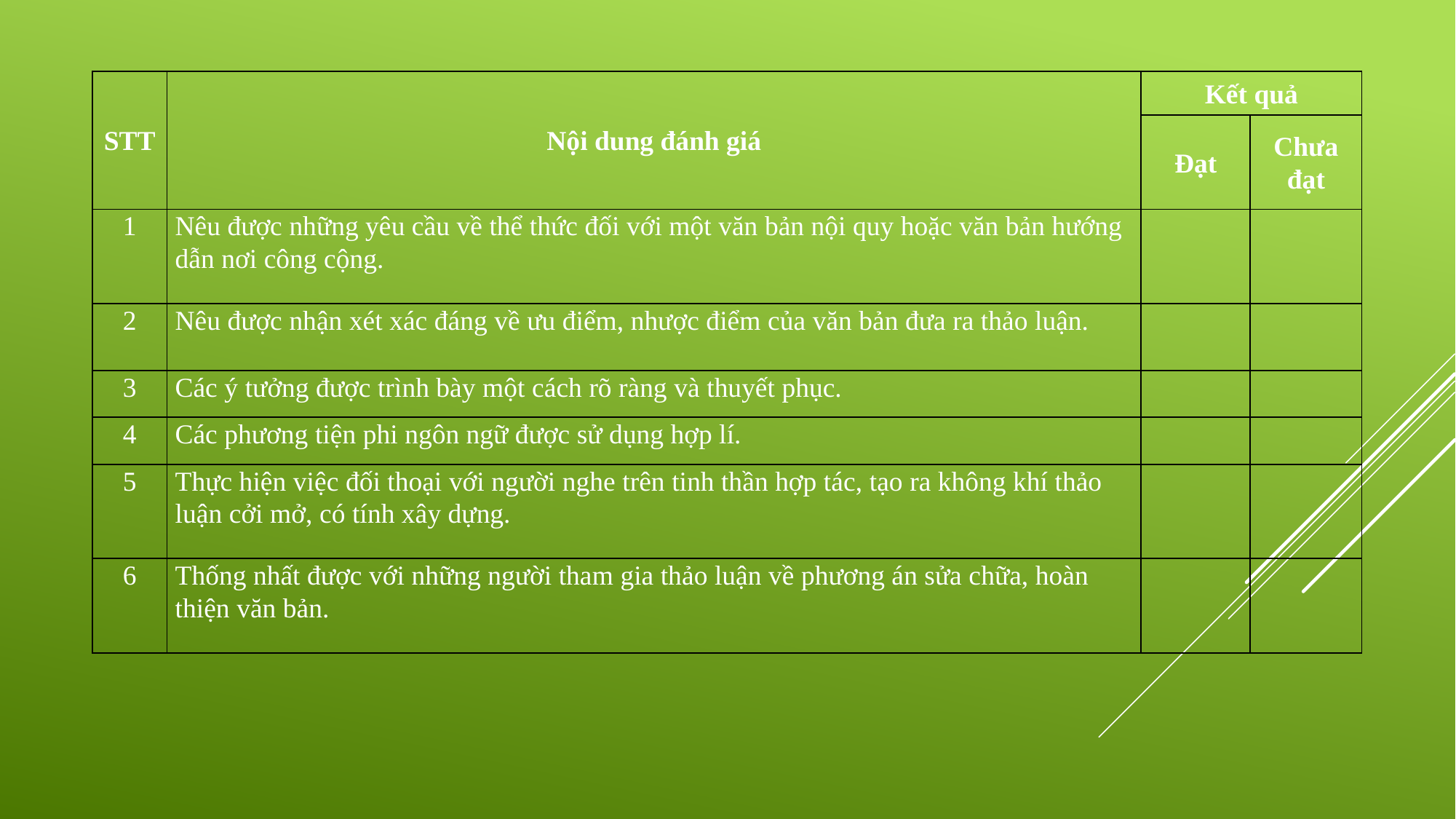

| STT | Nội dung đánh giá | Kết quả |  |
| --- | --- | --- | --- |
|  |  | Đạt | Chưa đạt |
| 1 | Nêu được những yêu cầu về thể thức đối với một văn bản nội quy hoặc văn bản hướng dẫn nơi công cộng. |  |  |
| 2 | Nêu được nhận xét xác đáng về ưu điểm, nhược điểm của văn bản đưa ra thảo luận. |  |  |
| 3 | Các ý tưởng được trình bày một cách rõ ràng và thuyết phục. |  |  |
| 4 | Các phương tiện phi ngôn ngữ được sử dụng hợp lí. |  |  |
| 5 | Thực hiện việc đối thoại với người nghe trên tinh thần hợp tác, tạo ra không khí thảo luận cởi mở, có tính xây dựng. |  |  |
| 6 | Thống nhất được với những người tham gia thảo luận về phương án sửa chữa, hoàn thiện văn bản. |  |  |